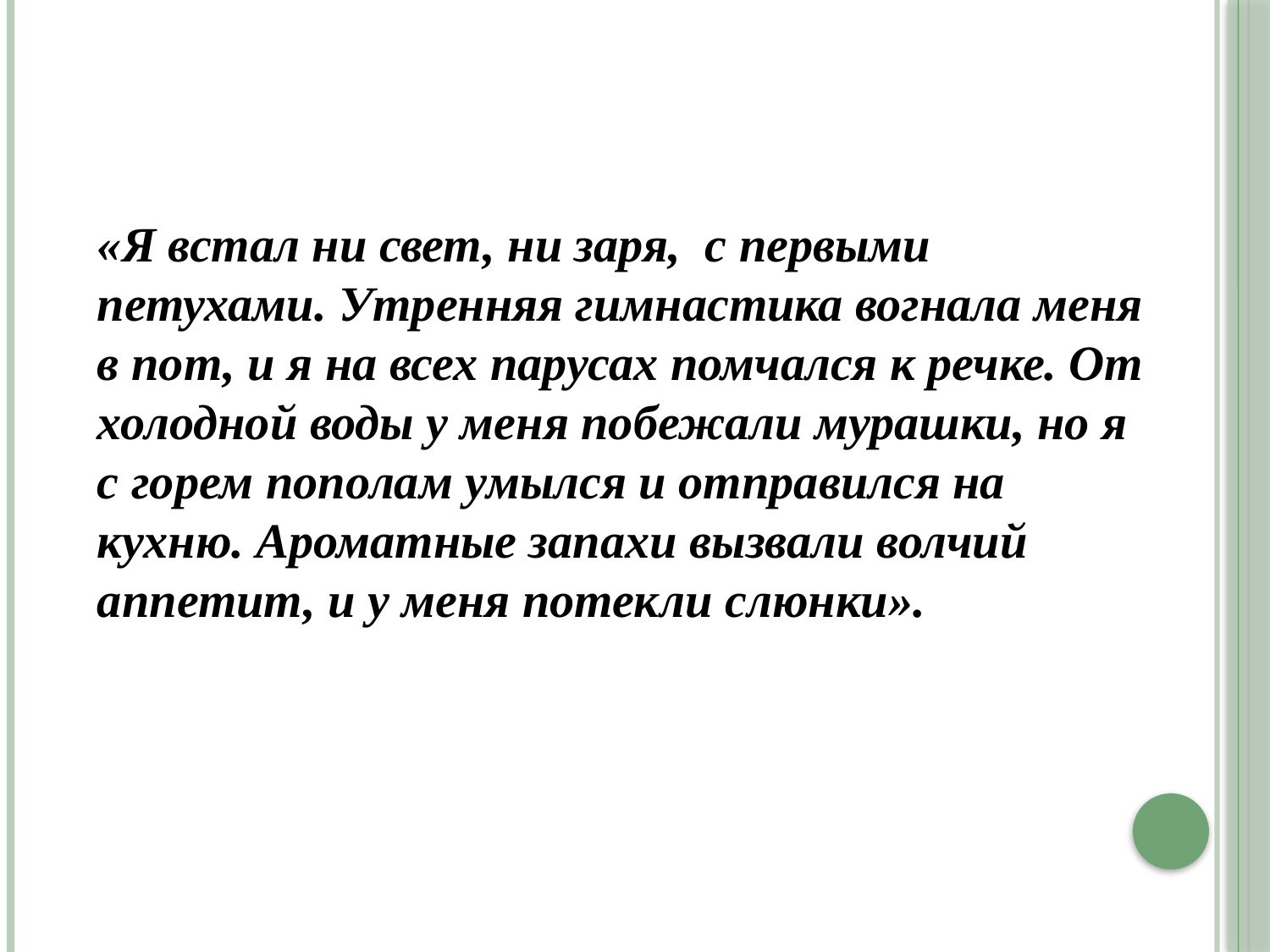

#
«Я встал ни свет, ни заря,  с первыми петухами. Утренняя гимнастика вогнала меня в пот, и я на всех парусах помчался к речке. От холодной воды у меня побежали мурашки, но я с горем пополам умылся и отправился на кухню. Ароматные запахи вызвали волчий аппетит, и у меня потекли слюнки».